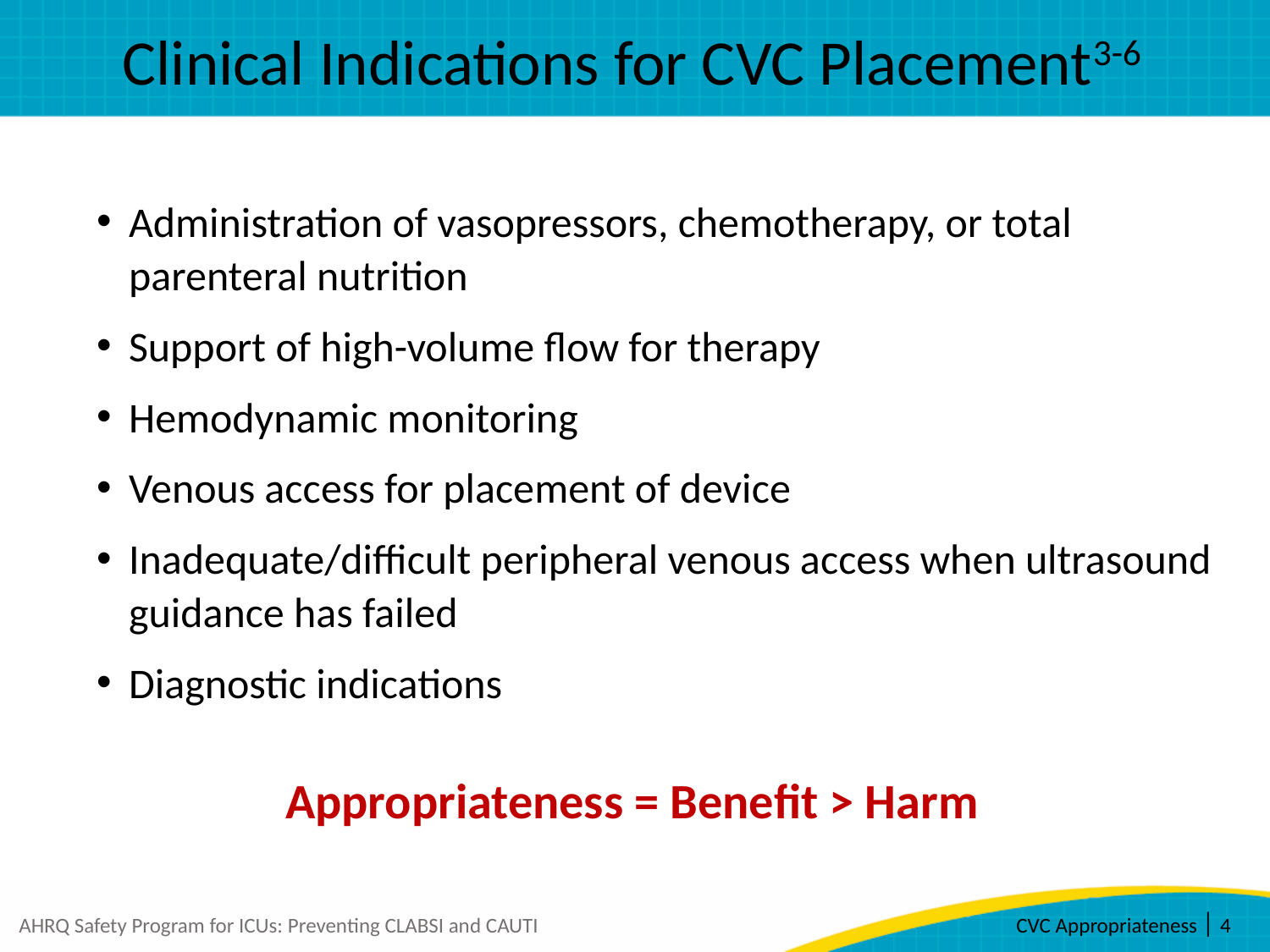

# Clinical Indications for CVC Placement3-6
Administration of vasopressors, chemotherapy, or total parenteral nutrition
Support of high-volume flow for therapy
Hemodynamic monitoring
Venous access for placement of device
Inadequate/difficult peripheral venous access when ultrasound guidance has failed
Diagnostic indications
Appropriateness = Benefit > Harm
AHRQ Safety Program for ICUs: Preventing CLABSI and CAUTI
CVC Appropriateness ׀ 4